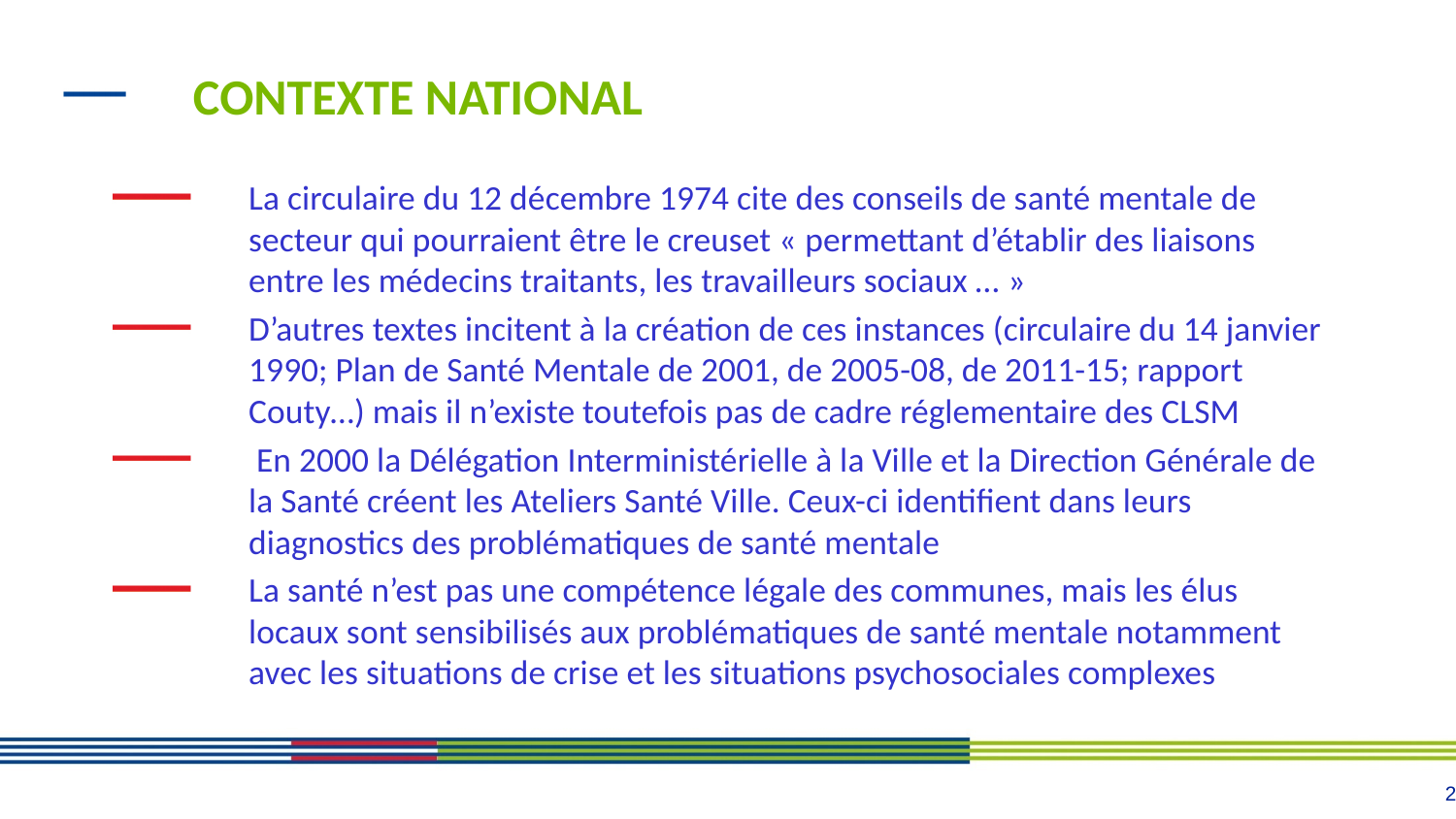

# CONTEXTE NATIONAL
La circulaire du 12 décembre 1974 cite des conseils de santé mentale de secteur qui pourraient être le creuset « permettant d’établir des liaisons entre les médecins traitants, les travailleurs sociaux … »
D’autres textes incitent à la création de ces instances (circulaire du 14 janvier 1990; Plan de Santé Mentale de 2001, de 2005-08, de 2011-15; rapport Couty…) mais il n’existe toutefois pas de cadre réglementaire des CLSM
 En 2000 la Délégation Interministérielle à la Ville et la Direction Générale de la Santé créent les Ateliers Santé Ville. Ceux-ci identifient dans leurs diagnostics des problématiques de santé mentale
La santé n’est pas une compétence légale des communes, mais les élus locaux sont sensibilisés aux problématiques de santé mentale notamment avec les situations de crise et les situations psychosociales complexes